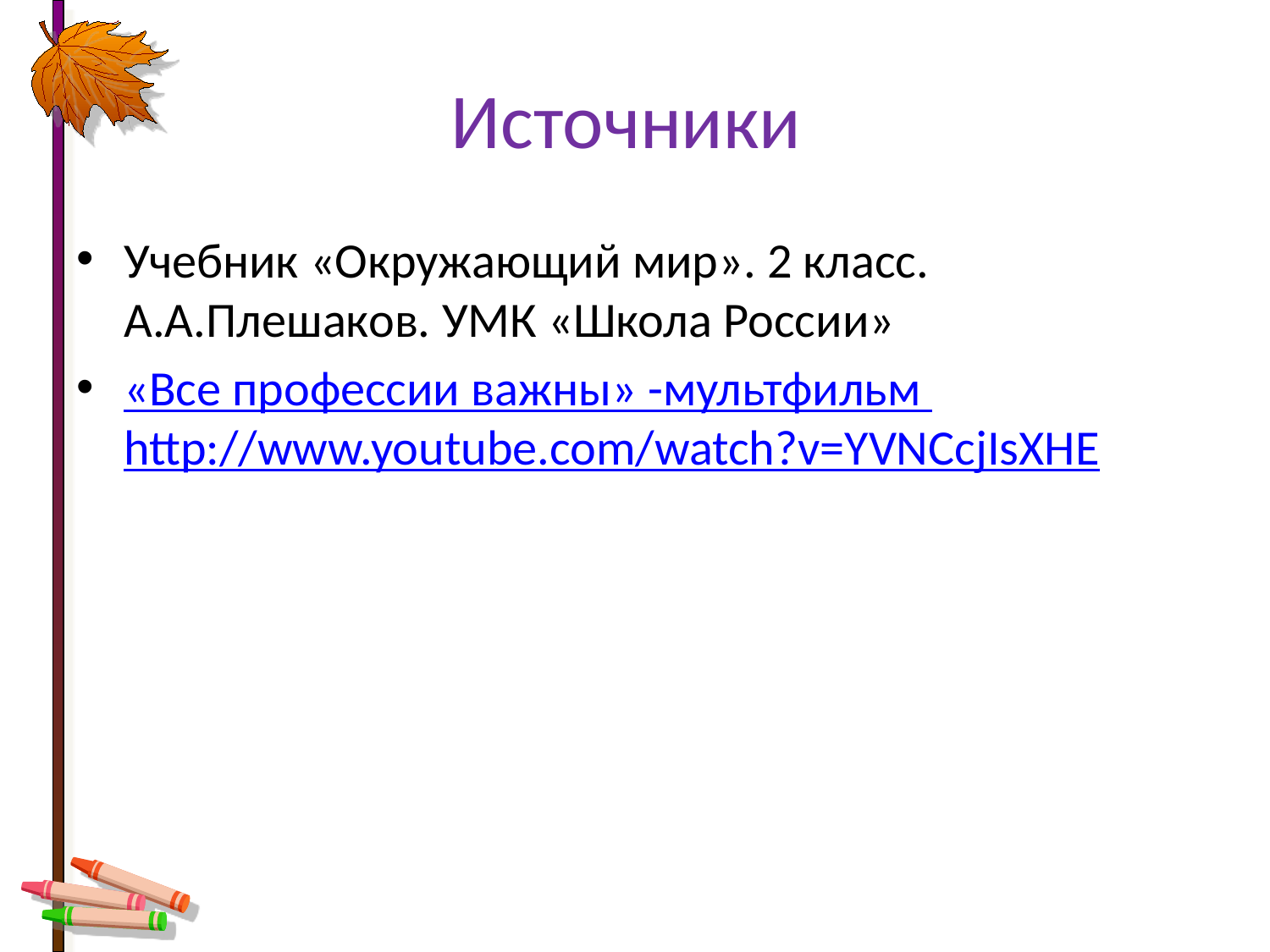

# Источники
Учебник «Окружающий мир». 2 класс. А.А.Плешаков. УМК «Школа России»
«Все профессии важны» -мультфильм http://www.youtube.com/watch?v=YVNCcjIsXHE